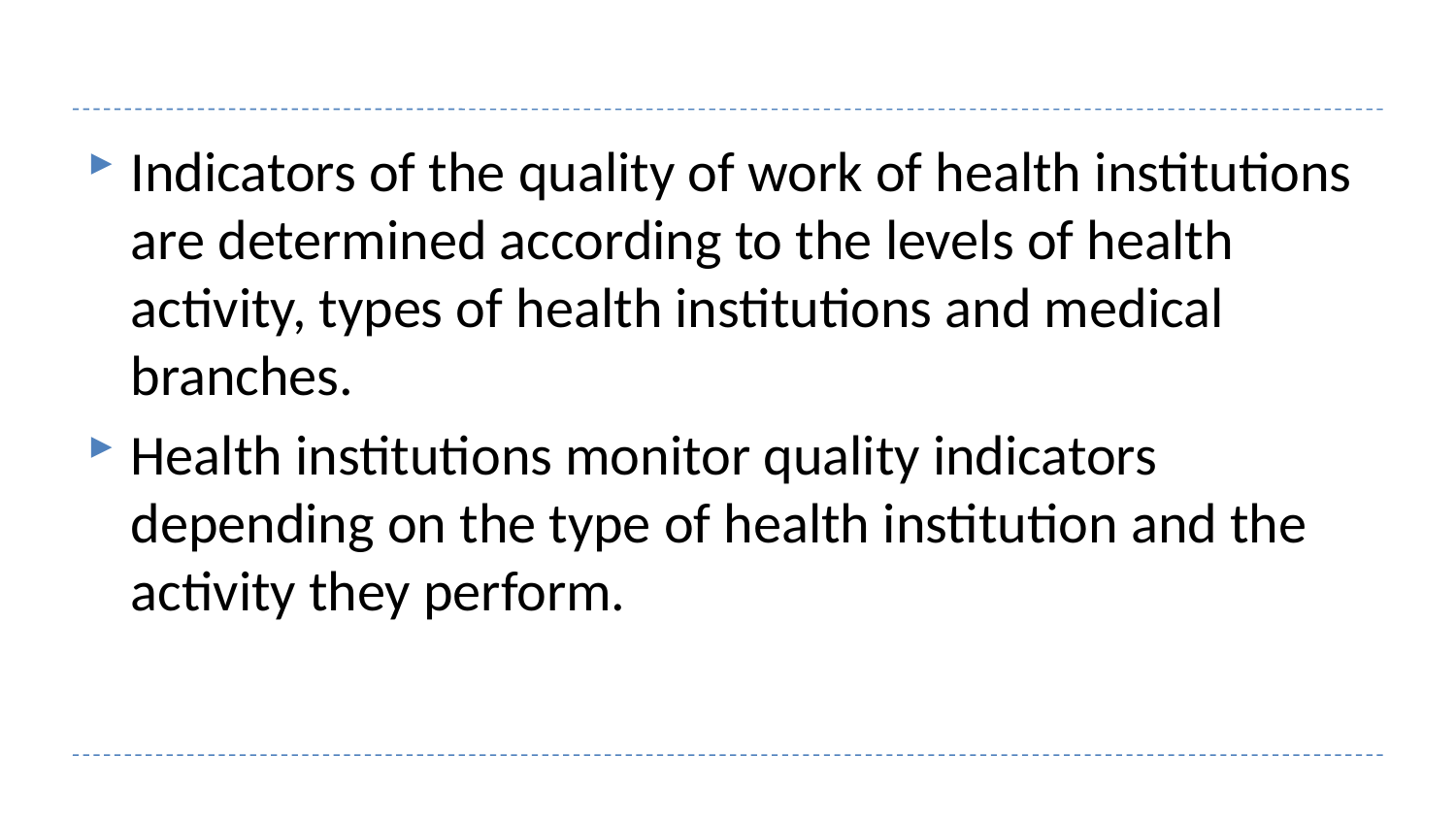

#
Indicators of the quality of work of health institutions are determined according to the levels of health activity, types of health institutions and medical branches.
Health institutions monitor quality indicators depending on the type of health institution and the activity they perform.